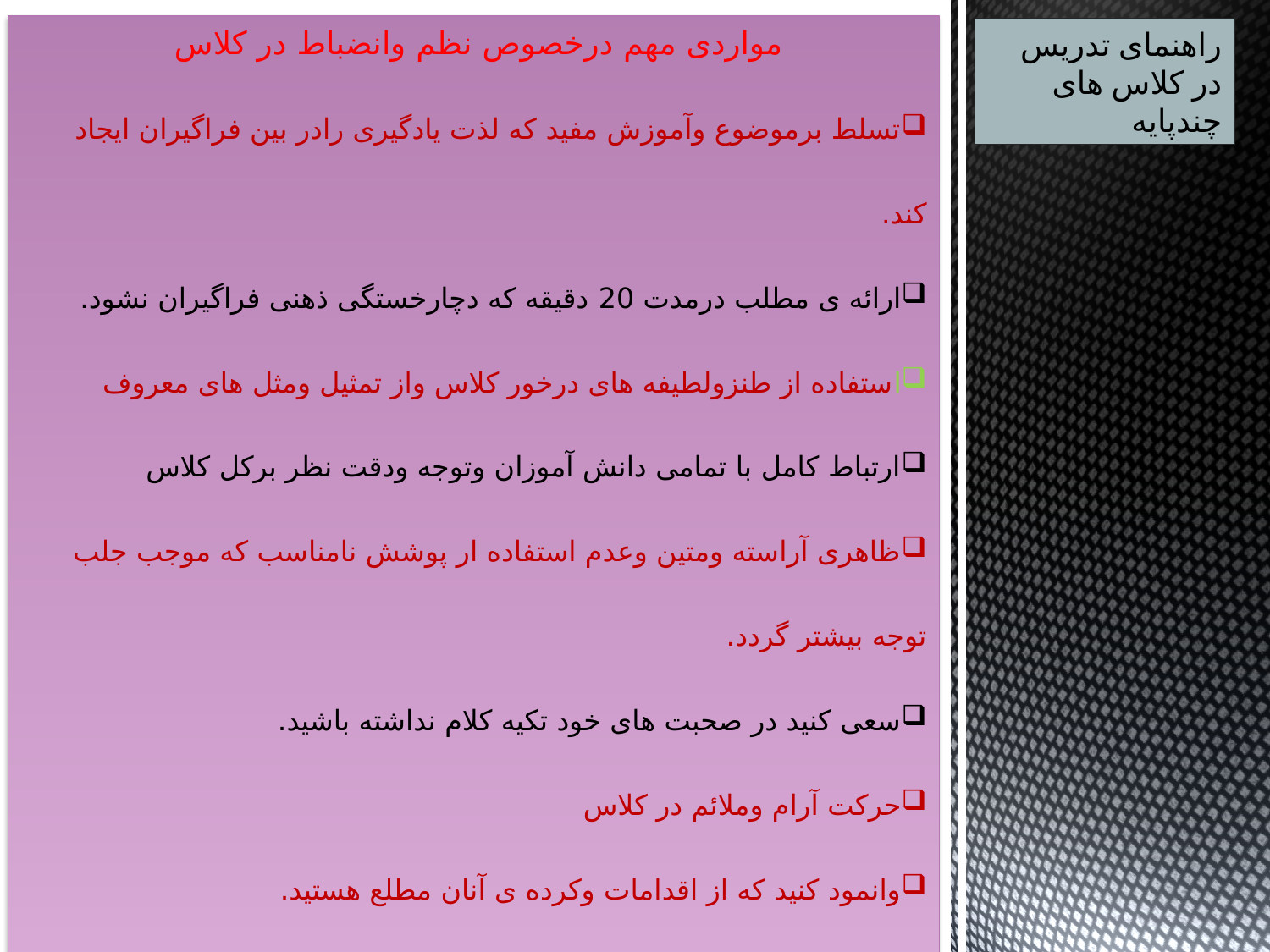

مواردی مهم درخصوص نظم وانضباط در کلاس
تسلط برموضوع وآموزش مفید که لذت یادگیری رادر بین فراگیران ایجاد کند.
ارائه ی مطلب درمدت 20 دقیقه که دچارخستگی ذهنی فراگیران نشود.
استفاده از طنزولطیفه های درخور کلاس واز تمثیل ومثل های معروف
ارتباط کامل با تمامی دانش آموزان وتوجه ودقت نظر برکل کلاس
ظاهری آراسته ومتین وعدم استفاده ار پوشش نامناسب که موجب جلب توجه بیشتر گردد.
سعی کنید در صحبت های خود تکیه کلام نداشته باشید.
حرکت آرام وملائم در کلاس
وانمود کنید که از اقدامات وکرده ی آنان مطلع هستید.
تهیه ی قوانینی با کمک فراگیران ونصب آن در کلاس درجهت حفظ نظم وانضباط
ارائه ی اخطار بالحنی مناسب وآرام

راهنمای تدریس در کلاس های چندپایه